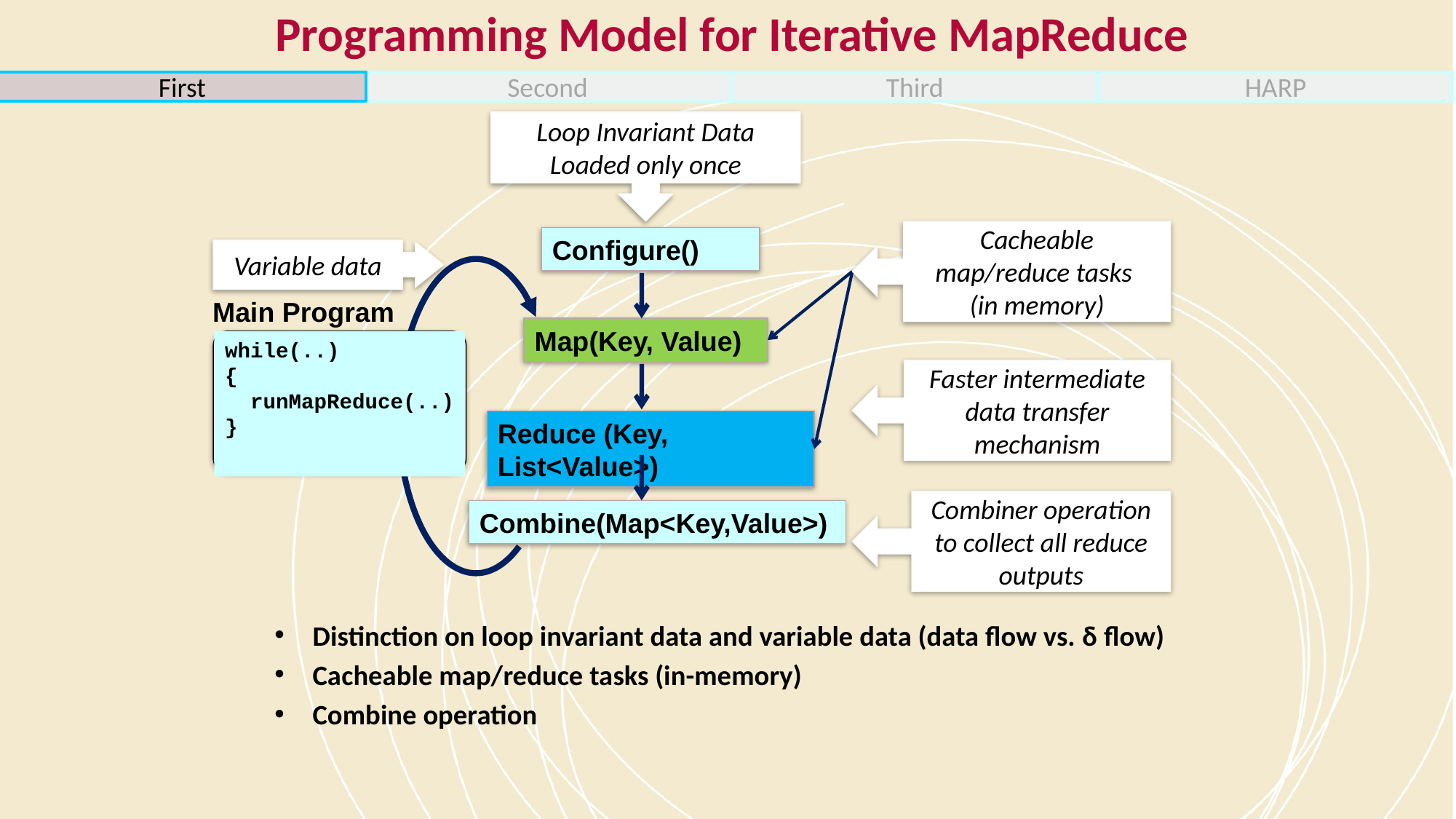

Programming Model for Iterative MapReduce
Loop Invariant Data
Loaded only once
Cacheable map/reduce tasks
(in memory)
Configure()
Variable data
Main Program
Map(Key, Value)
while(..)
{
  runMapReduce(..)
}

Faster intermediate data transfer mechanism
Reduce (Key, List<Value>)
Combiner operation to collect all reduce outputs
Combine(Map<Key,Value>)
Distinction on loop invariant data and variable data (data flow vs. δ flow)
Cacheable map/reduce tasks (in-memory)
Combine operation